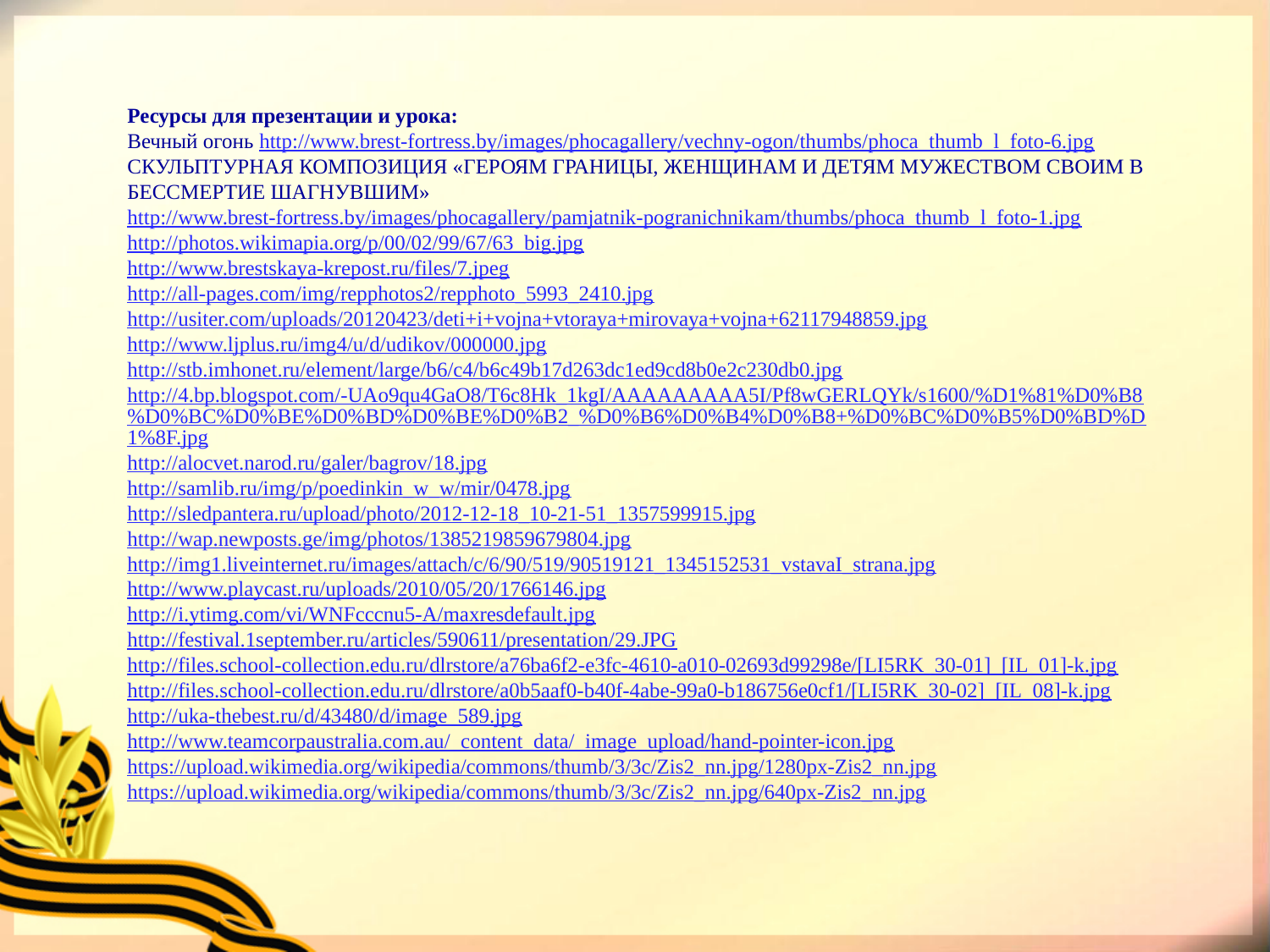

Ресурсы для презентации и урока:
Вечный огонь http://www.brest-fortress.by/images/phocagallery/vechny-ogon/thumbs/phoca_thumb_l_foto-6.jpg
СКУЛЬПТУРНАЯ КОМПОЗИЦИЯ «ГЕРОЯМ ГРАНИЦЫ, ЖЕНЩИНАМ И ДЕТЯМ МУЖЕСТВОМ СВОИМ В БЕССМЕРТИЕ ШАГНУВШИМ» http://www.brest-fortress.by/images/phocagallery/pamjatnik-pogranichnikam/thumbs/phoca_thumb_l_foto-1.jpg
http://photos.wikimapia.org/p/00/02/99/67/63_big.jpg
http://www.brestskaya-krepost.ru/files/7.jpeg
http://all-pages.com/img/repphotos2/repphoto_5993_2410.jpg
http://usiter.com/uploads/20120423/deti+i+vojna+vtoraya+mirovaya+vojna+62117948859.jpg
http://www.ljplus.ru/img4/u/d/udikov/000000.jpg
http://stb.imhonet.ru/element/large/b6/c4/b6c49b17d263dc1ed9cd8b0e2c230db0.jpg
http://4.bp.blogspot.com/-UAo9qu4GaO8/T6c8Hk_1kgI/AAAAAAAAA5I/Pf8wGERLQYk/s1600/%D1%81%D0%B8%D0%BC%D0%BE%D0%BD%D0%BE%D0%B2_%D0%B6%D0%B4%D0%B8+%D0%BC%D0%B5%D0%BD%D1%8F.jpg
http://alocvet.narod.ru/galer/bagrov/18.jpg
http://samlib.ru/img/p/poedinkin_w_w/mir/0478.jpg
http://sledpantera.ru/upload/photo/2012-12-18_10-21-51_1357599915.jpg
http://wap.newposts.ge/img/photos/1385219859679804.jpg
http://img1.liveinternet.ru/images/attach/c/6/90/519/90519121_1345152531_vstavaI_strana.jpg
http://www.playcast.ru/uploads/2010/05/20/1766146.jpg
http://i.ytimg.com/vi/WNFcccnu5-A/maxresdefault.jpg
http://festival.1september.ru/articles/590611/presentation/29.JPG
http://files.school-collection.edu.ru/dlrstore/a76ba6f2-e3fc-4610-a010-02693d99298e/[LI5RK_30-01]_[IL_01]-k.jpg
http://files.school-collection.edu.ru/dlrstore/a0b5aaf0-b40f-4abe-99a0-b186756e0cf1/[LI5RK_30-02]_[IL_08]-k.jpg
http://uka-thebest.ru/d/43480/d/image_589.jpg
http://www.teamcorpaustralia.com.au/_content_data/_image_upload/hand-pointer-icon.jpg
https://upload.wikimedia.org/wikipedia/commons/thumb/3/3c/Zis2_nn.jpg/1280px-Zis2_nn.jpg
https://upload.wikimedia.org/wikipedia/commons/thumb/3/3c/Zis2_nn.jpg/640px-Zis2_nn.jpg